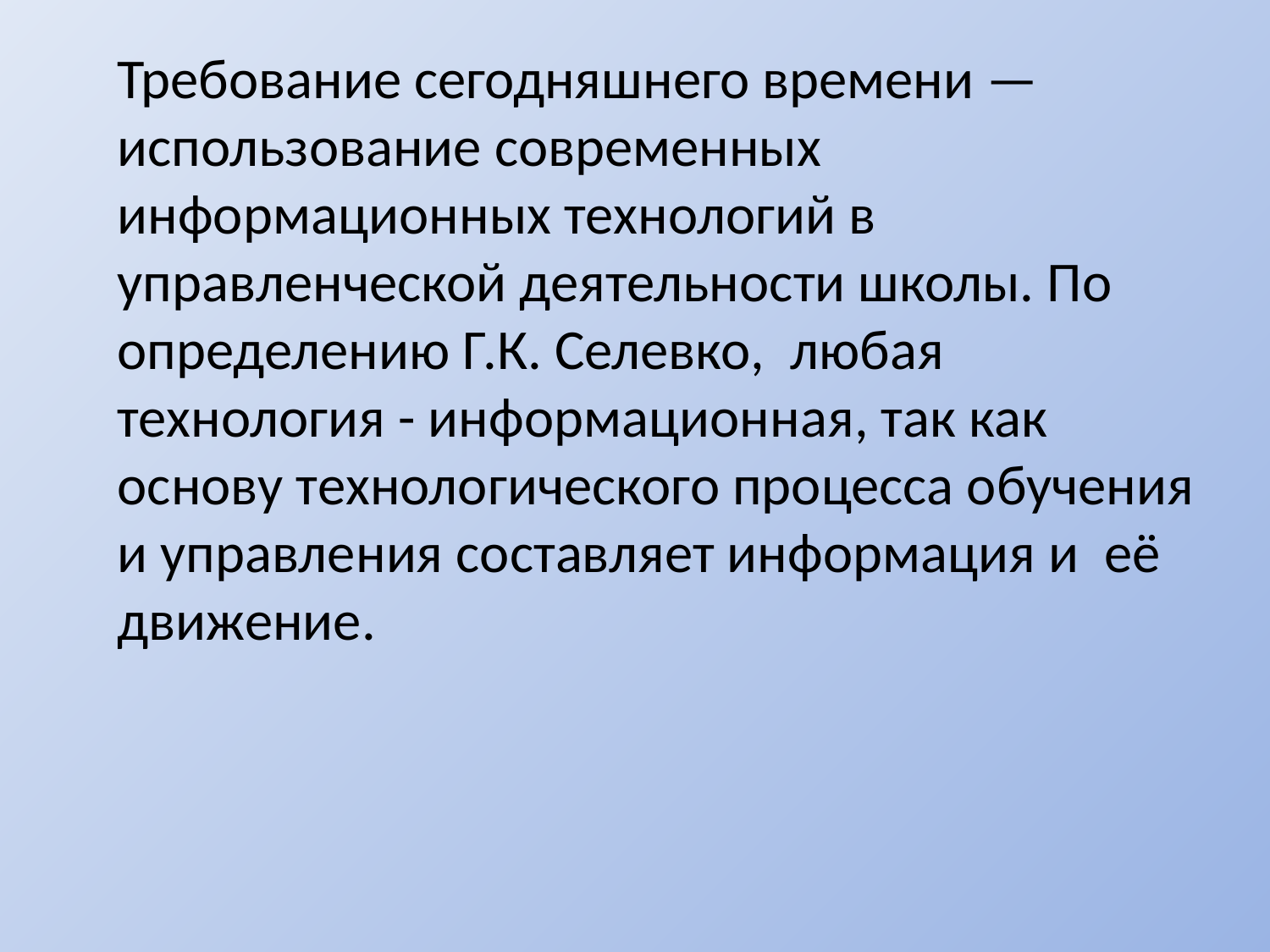

Требование сегодняшнего времени — использование современных информационных технологий в управленческой деятельности школы. По определению Г.К. Селевко,  любая технология - информационная, так как основу технологического процесса обучения и управления составляет информация и  её движение.